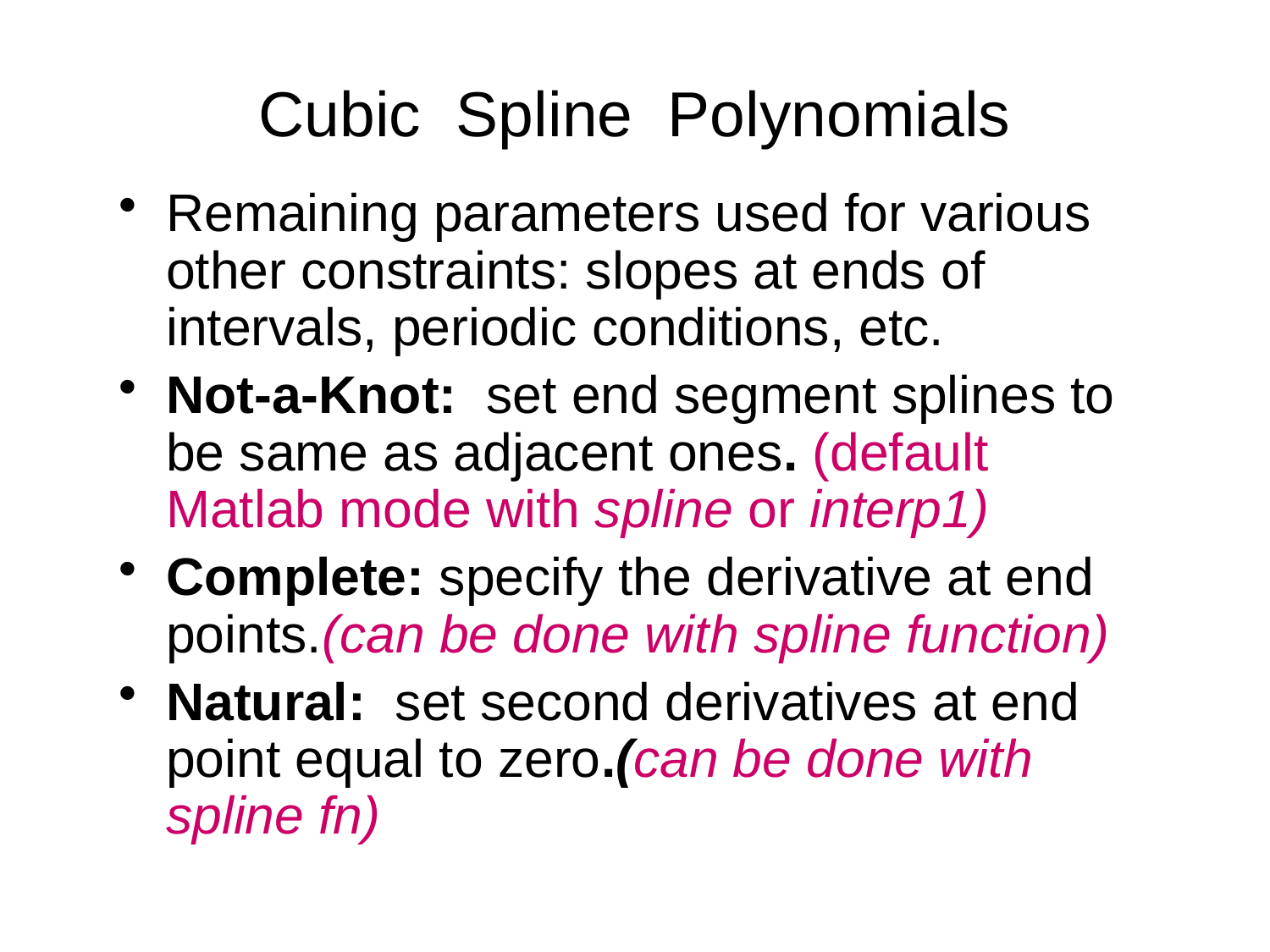

# Cubic  Spline  Polynomials
Remaining parameters used for various other constraints: slopes at ends of intervals, periodic conditions, etc.
Not-a-Knot:  set end segment splines to be same as adjacent ones. (default Matlab mode with spline or interp1)
Complete: specify the derivative at end points.(can be done with spline function)
Natural:  set second derivatives at end point equal to zero.(can be done with spline fn)